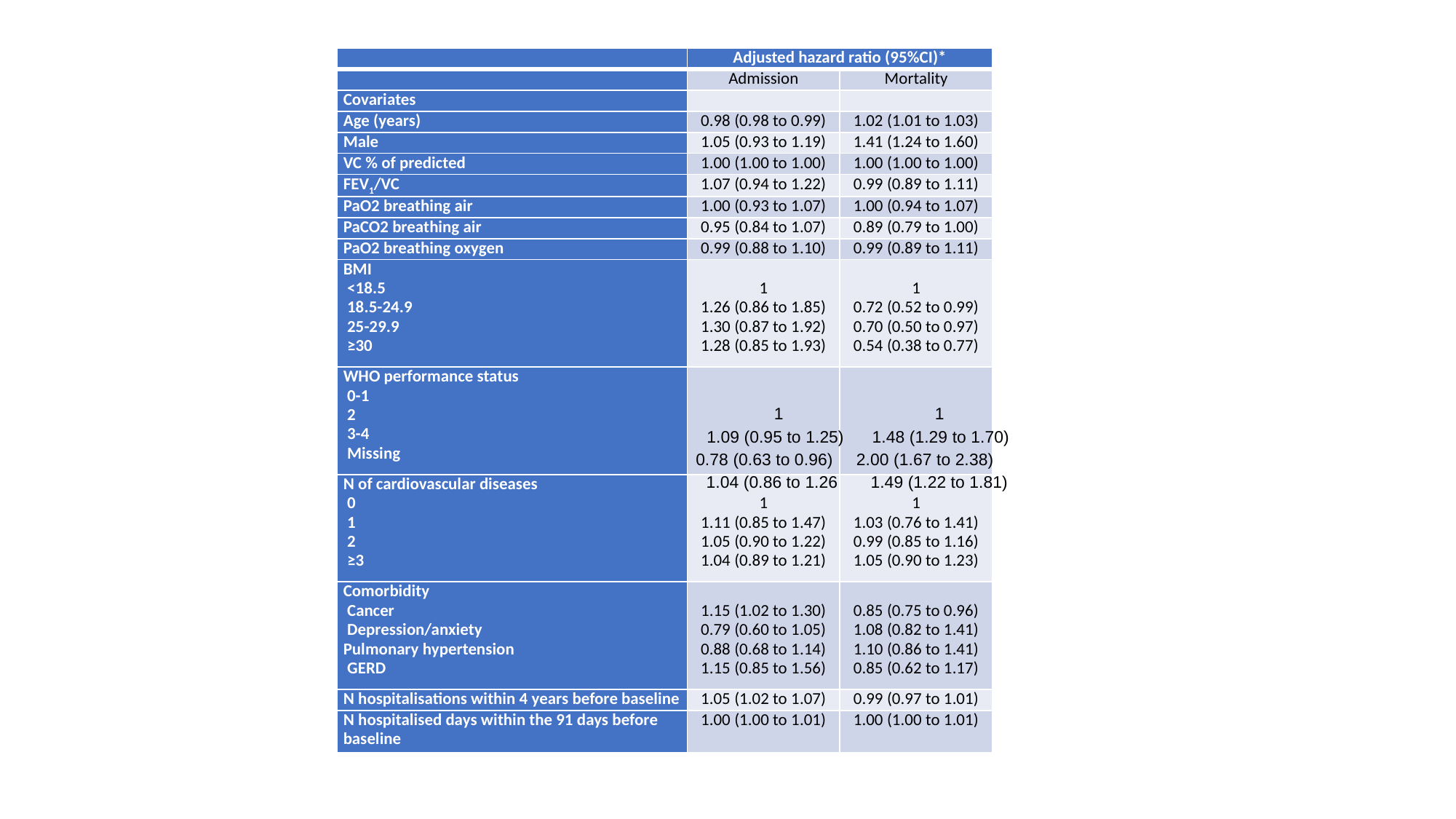

|  | Adjusted hazard ratio (95%CI)\* |  |
| --- | --- | --- |
|  | Admission | Mortality |
| Covariates |  |  |
| Age (years) | 0.98 (0.98 to 0.99) | 1.02 (1.01 to 1.03) |
| Male | 1.05 (0.93 to 1.19) | 1.41 (1.24 to 1.60) |
| VC % of predicted | 1.00 (1.00 to 1.00) | 1.00 (1.00 to 1.00) |
| FEV1/VC | 1.07 (0.94 to 1.22) | 0.99 (0.89 to 1.11) |
| PaO2 breathing air | 1.00 (0.93 to 1.07) | 1.00 (0.94 to 1.07) |
| PaCO2 breathing air | 0.95 (0.84 to 1.07) | 0.89 (0.79 to 1.00) |
| PaO2 breathing oxygen | 0.99 (0.88 to 1.10) | 0.99 (0.89 to 1.11) |
| BMI <18.5 18.5-24.9 25-29.9 ≥30 | 1 1.26 (0.86 to 1.85) 1.30 (0.87 to 1.92) 1.28 (0.85 to 1.93) | 1 0.72 (0.52 to 0.99) 0.70 (0.50 to 0.97) 0.54 (0.38 to 0.77) |
| WHO performance status 0-1 2 3-4 Missing |  |  |
| N of cardiovascular diseases 0 1 2 ≥3 | 1 1.11 (0.85 to 1.47) 1.05 (0.90 to 1.22) 1.04 (0.89 to 1.21) | 1 1.03 (0.76 to 1.41) 0.99 (0.85 to 1.16) 1.05 (0.90 to 1.23) |
| Comorbidity Cancer Depression/anxiety Pulmonary hypertension GERD | 1.15 (1.02 to 1.30) 0.79 (0.60 to 1.05) 0.88 (0.68 to 1.14) 1.15 (0.85 to 1.56) | 0.85 (0.75 to 0.96) 1.08 (0.82 to 1.41) 1.10 (0.86 to 1.41) 0.85 (0.62 to 1.17) |
| N hospitalisations within 4 years before baseline | 1.05 (1.02 to 1.07) | 0.99 (0.97 to 1.01) |
| N hospitalised days within the 91 days before baseline | 1.00 (1.00 to 1.01) | 1.00 (1.00 to 1.01) |
               1	                          1
1.09 (0.95 to 1.25)      1.48 (1.29 to 1.70)
0.78 (0.63 to 0.96)     2.00 (1.67 to 2.38)
1.04 (0.86 to 1.26       1.49 (1.22 to 1.81)